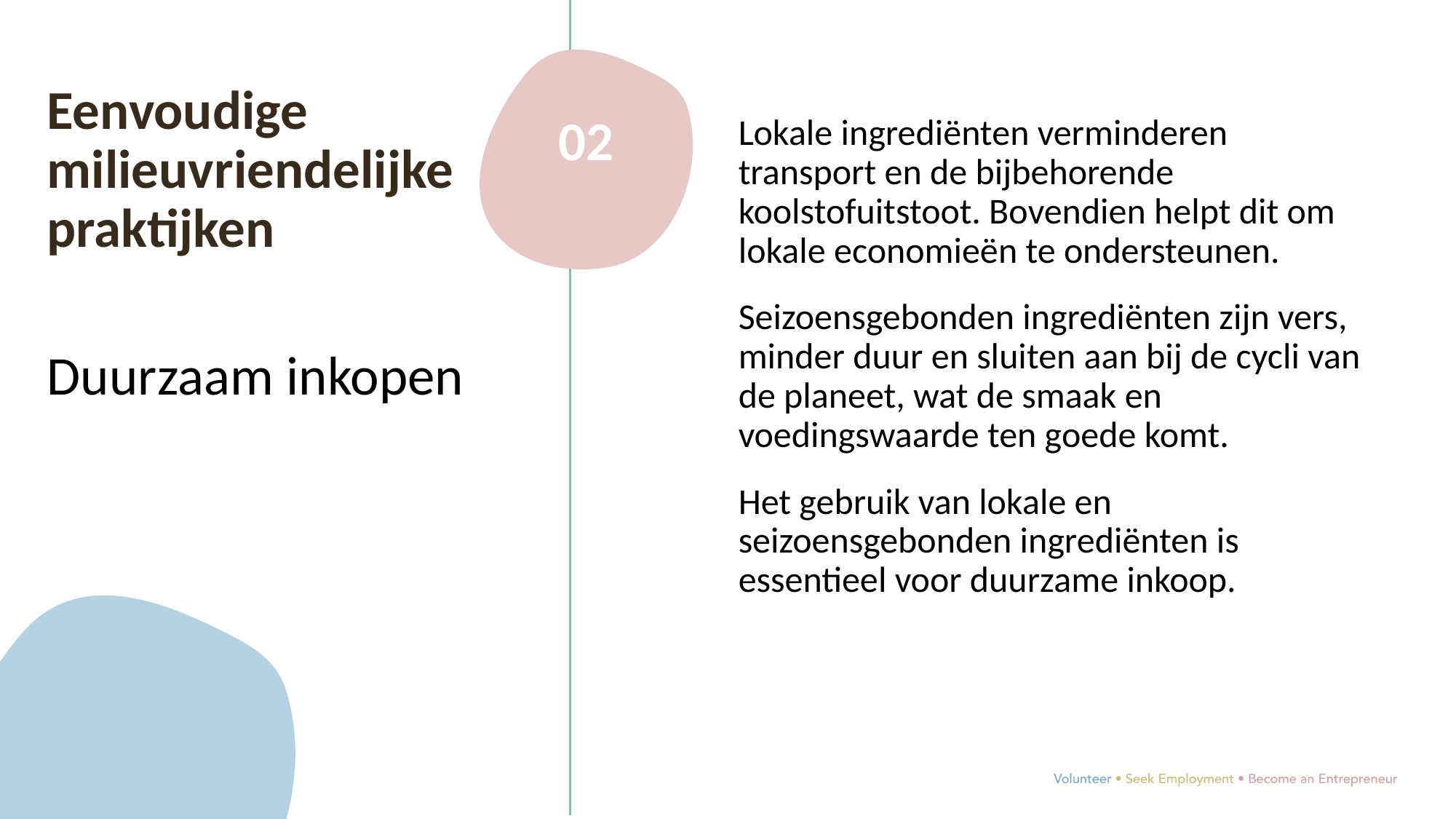

Eenvoudige milieuvriendelijke praktijken

Duurzaam inkopen
02
Lokale ingrediënten verminderen transport en de bijbehorende koolstofuitstoot. Bovendien helpt dit om lokale economieën te ondersteunen.
Seizoensgebonden ingrediënten zijn vers, minder duur en sluiten aan bij de cycli van de planeet, wat de smaak en voedingswaarde ten goede komt.
Het gebruik van lokale en seizoensgebonden ingrediënten is essentieel voor duurzame inkoop.